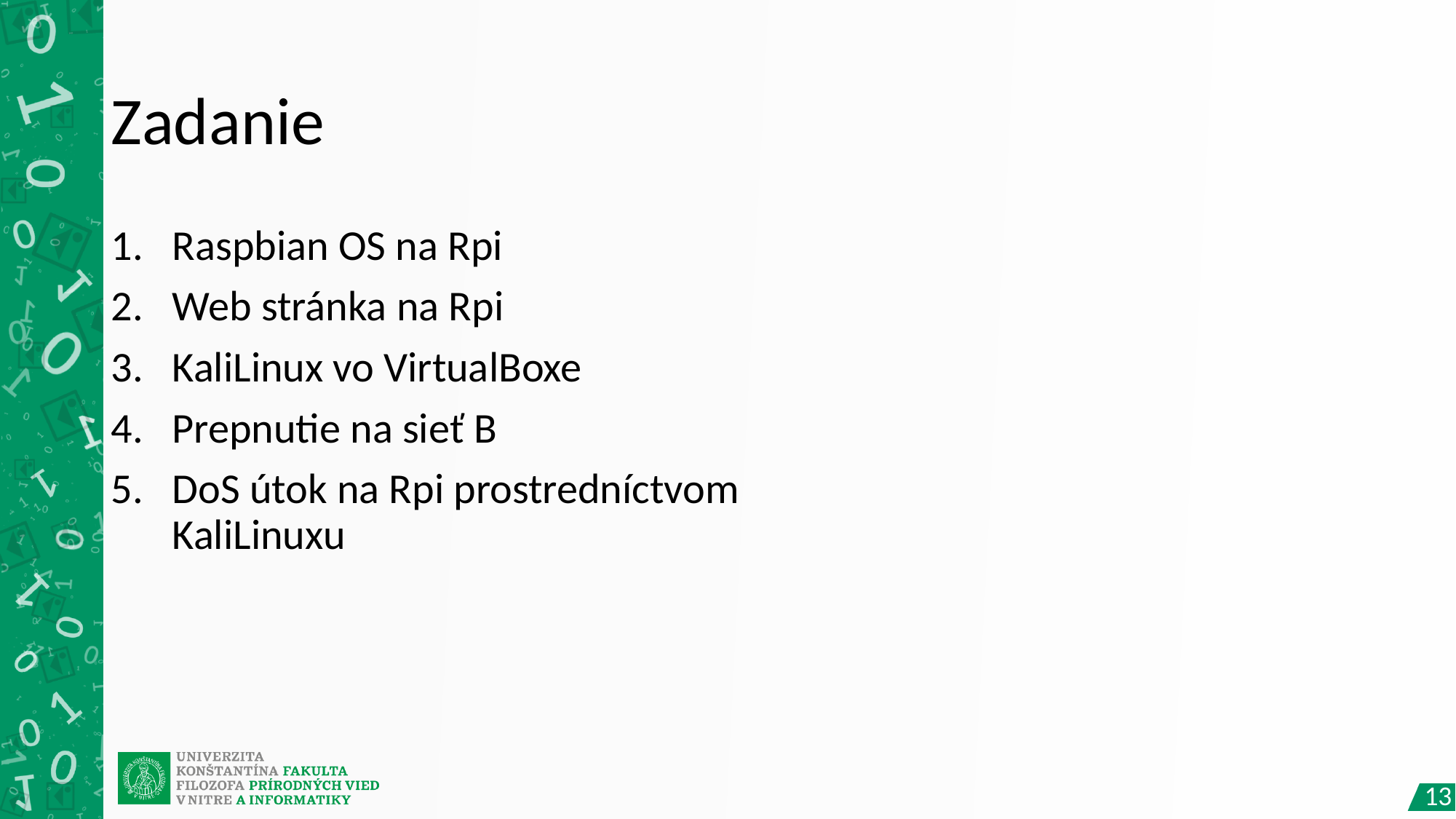

# Zadanie
Raspbian OS na Rpi
Web stránka na Rpi
KaliLinux vo VirtualBoxe
Prepnutie na sieť B
DoS útok na Rpi prostredníctvom KaliLinuxu
13